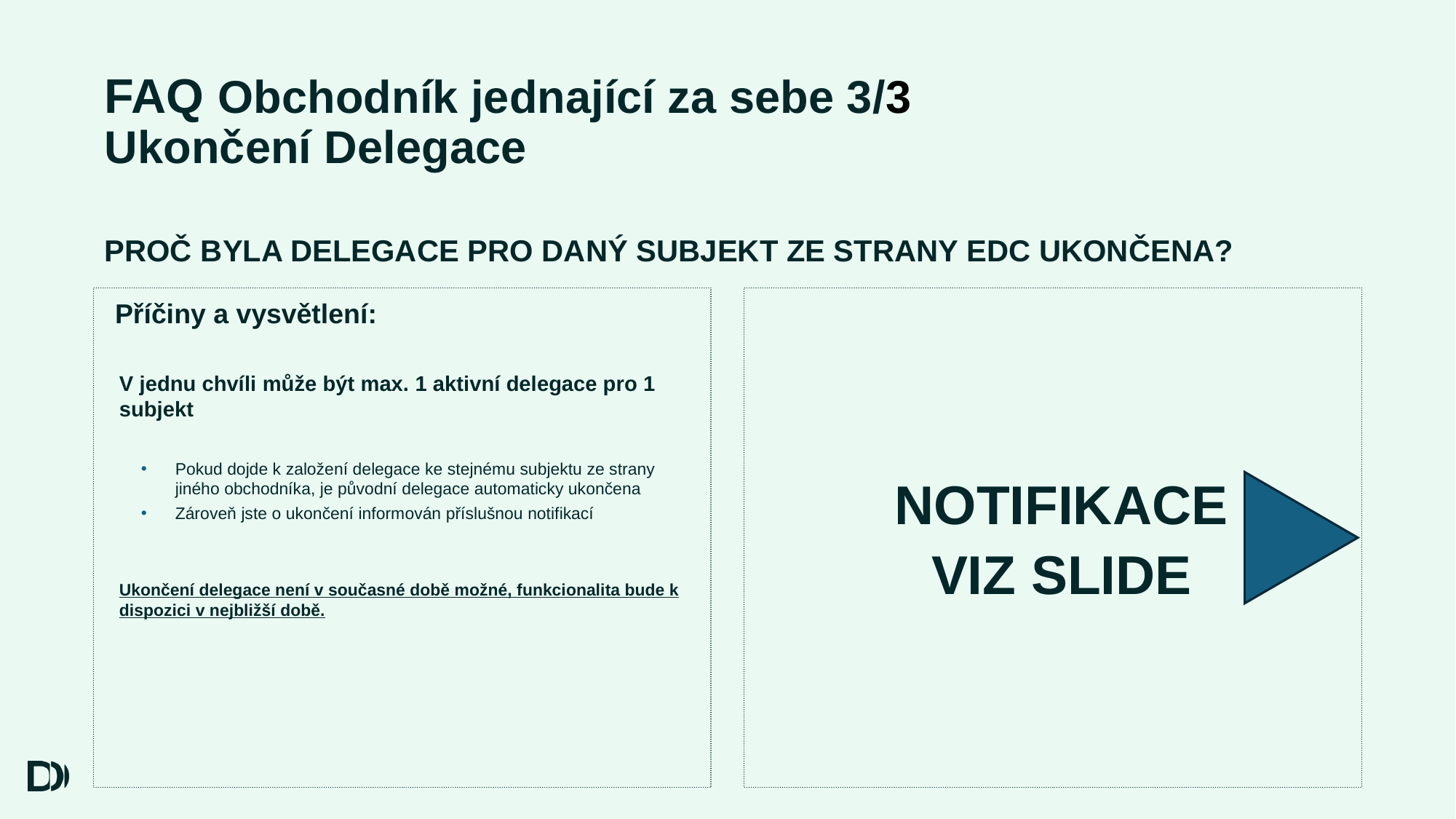

# FAQ Obchodník jednající za sebe 3/3 Ukončení Delegace
Proč byla delegace pro daný subjekt ze strany EDC ukončena?
Příčiny a vysvětlení:

V jednu chvíli může být max. 1 aktivní delegace pro 1 subjekt

Pokud dojde k založení delegace ke stejnému subjektu ze strany jiného obchodníka, je původní delegace automaticky ukončena
Zároveň jste o ukončení informován příslušnou notifikací

Ukončení delegace není v současné době možné, funkcionalita bude k dispozici v nejbližší době.
NOTIFIKACE
VIZ SLIDE